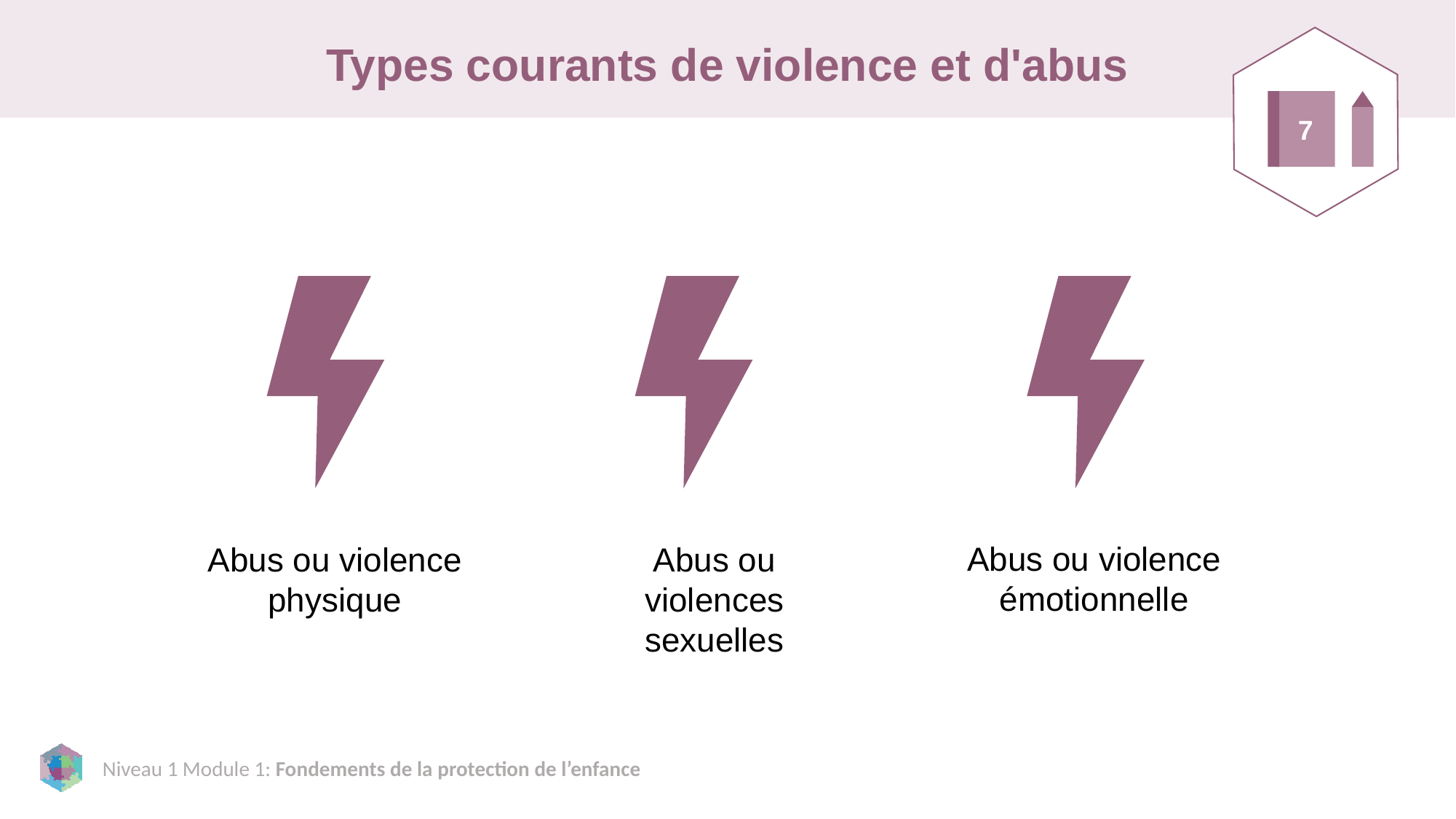

# Types courants de violence et d'abus

7

Abus ou violence émotionnelle
Abus ou violence physique
Abus ou violences sexuelles